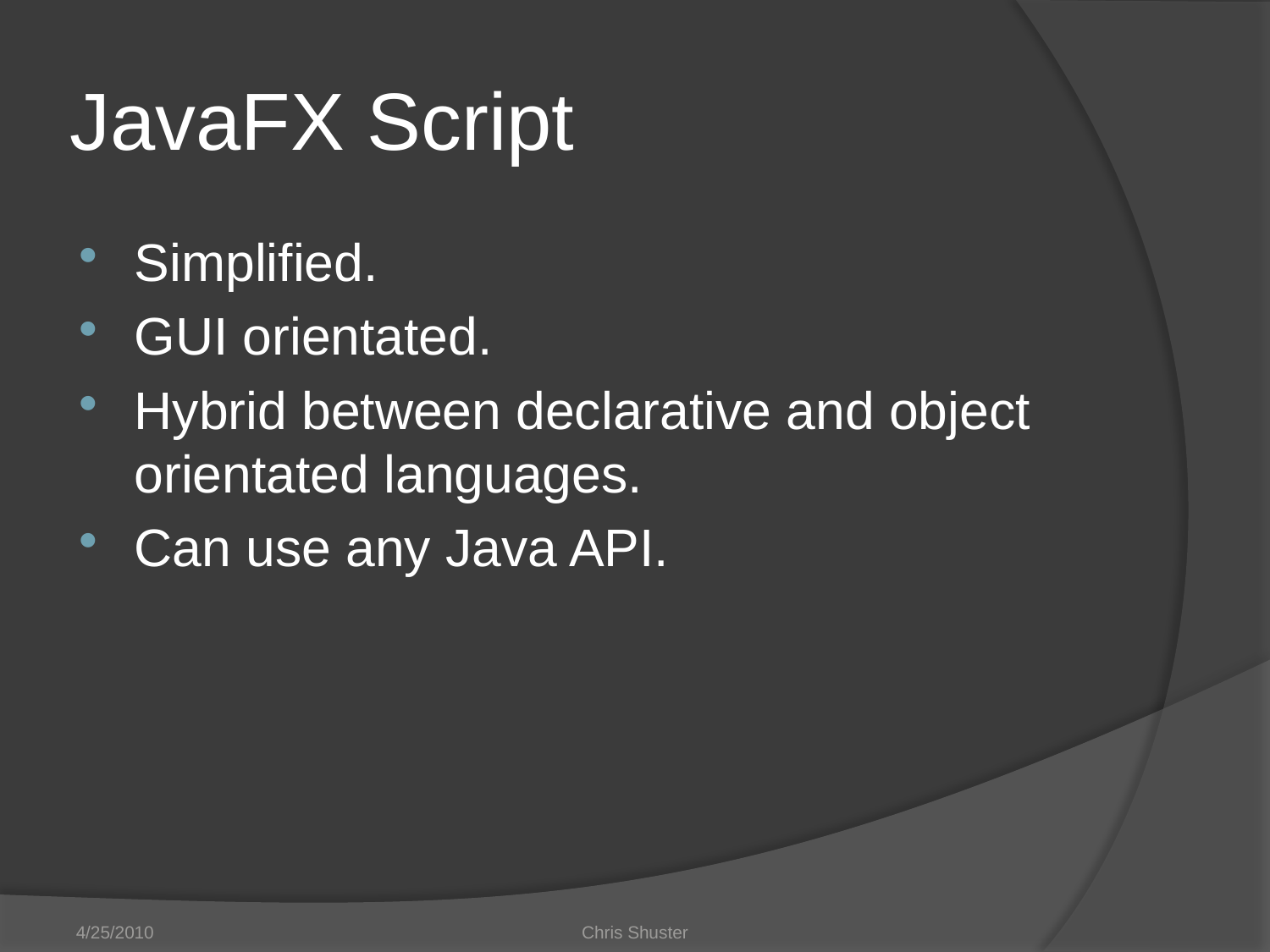

# JavaFX Script
Simplified.
GUI orientated.
Hybrid between declarative and object orientated languages.
Can use any Java API.
4/25/2010
Chris Shuster